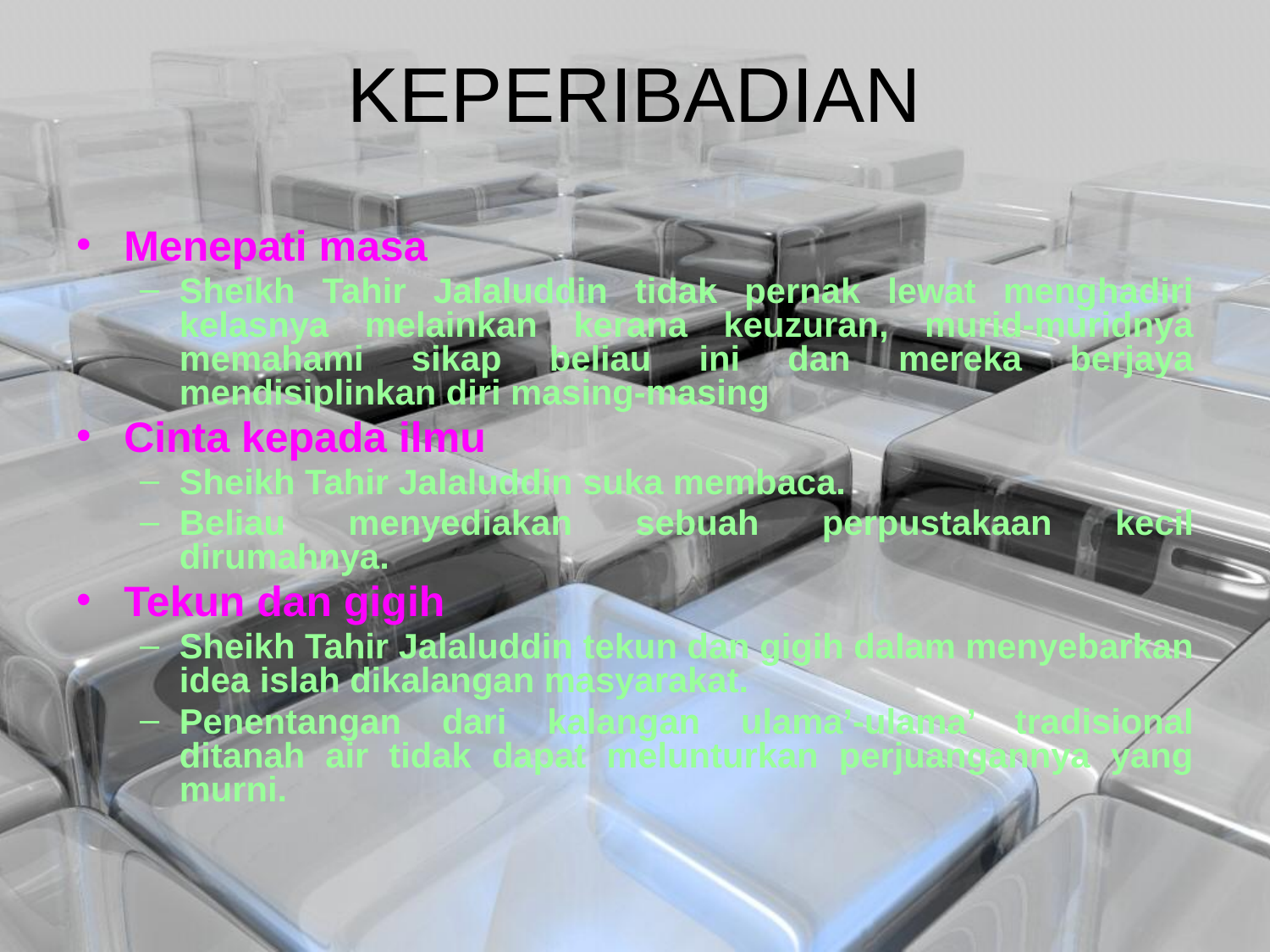

# KEPERIBADIAN
Menepati masa
Sheikh Tahir Jalaluddin tidak pernak lewat menghadiri kelasnya melainkan kerana keuzuran, murid-muridnya memahami sikap beliau ini dan mereka berjaya mendisiplinkan diri masing-masing
Cinta kepada ilmu
Sheikh Tahir Jalaluddin suka membaca.
Beliau menyediakan sebuah perpustakaan kecil dirumahnya.
Tekun dan gigih
Sheikh Tahir Jalaluddin tekun dan gigih dalam menyebarkan idea islah dikalangan masyarakat.
Penentangan dari kalangan ulama’-ulama’ tradisional ditanah air tidak dapat melunturkan perjuangannya yang murni.